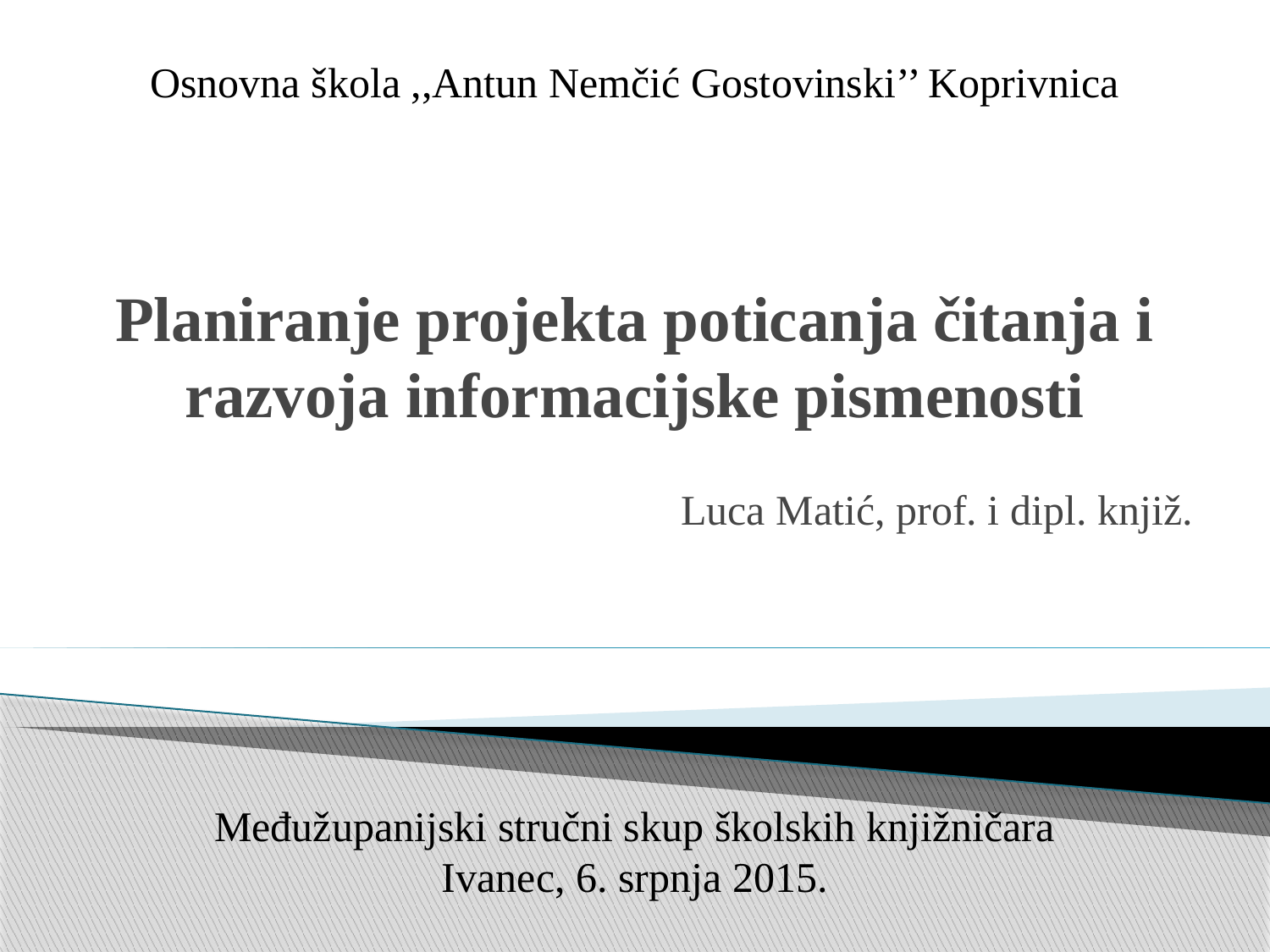

Osnovna škola ,,Antun Nemčić Gostovinski’’ Koprivnica
# Planiranje projekta poticanja čitanja i razvoja informacijske pismenosti
Luca Matić, prof. i dipl. knjiž.

Međužupanijski stručni skup školskih knjižničara
Ivanec, 6. srpnja 2015.